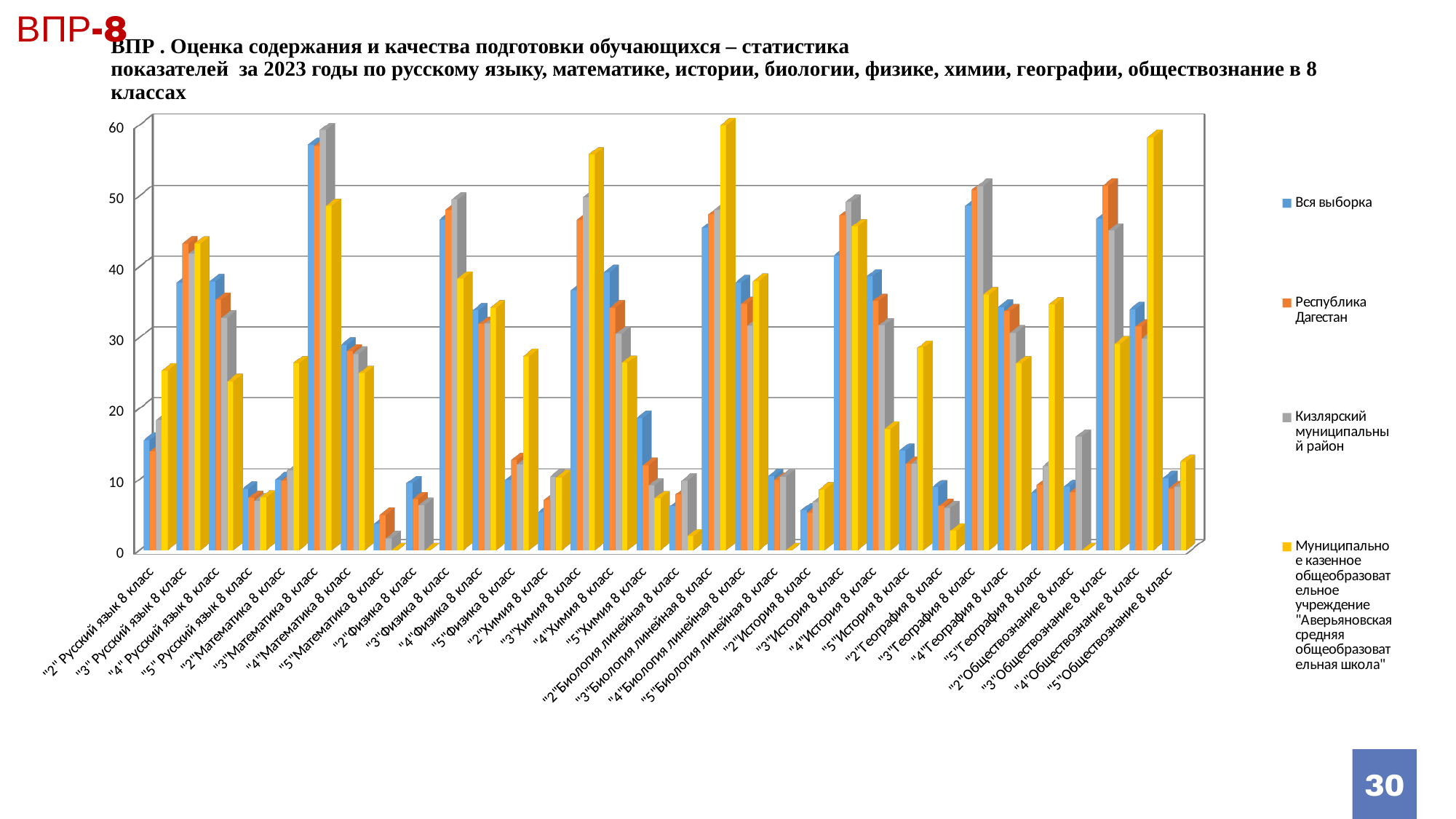

ВПР-8
# ВПР . Оценка содержания и качества подготовки обучающихся – статистика показателей  за 2023 годы по русскому языку, математике, истории, биологии, физике, химии, географии, обществознание в 8 классах

[unsupported chart]

30